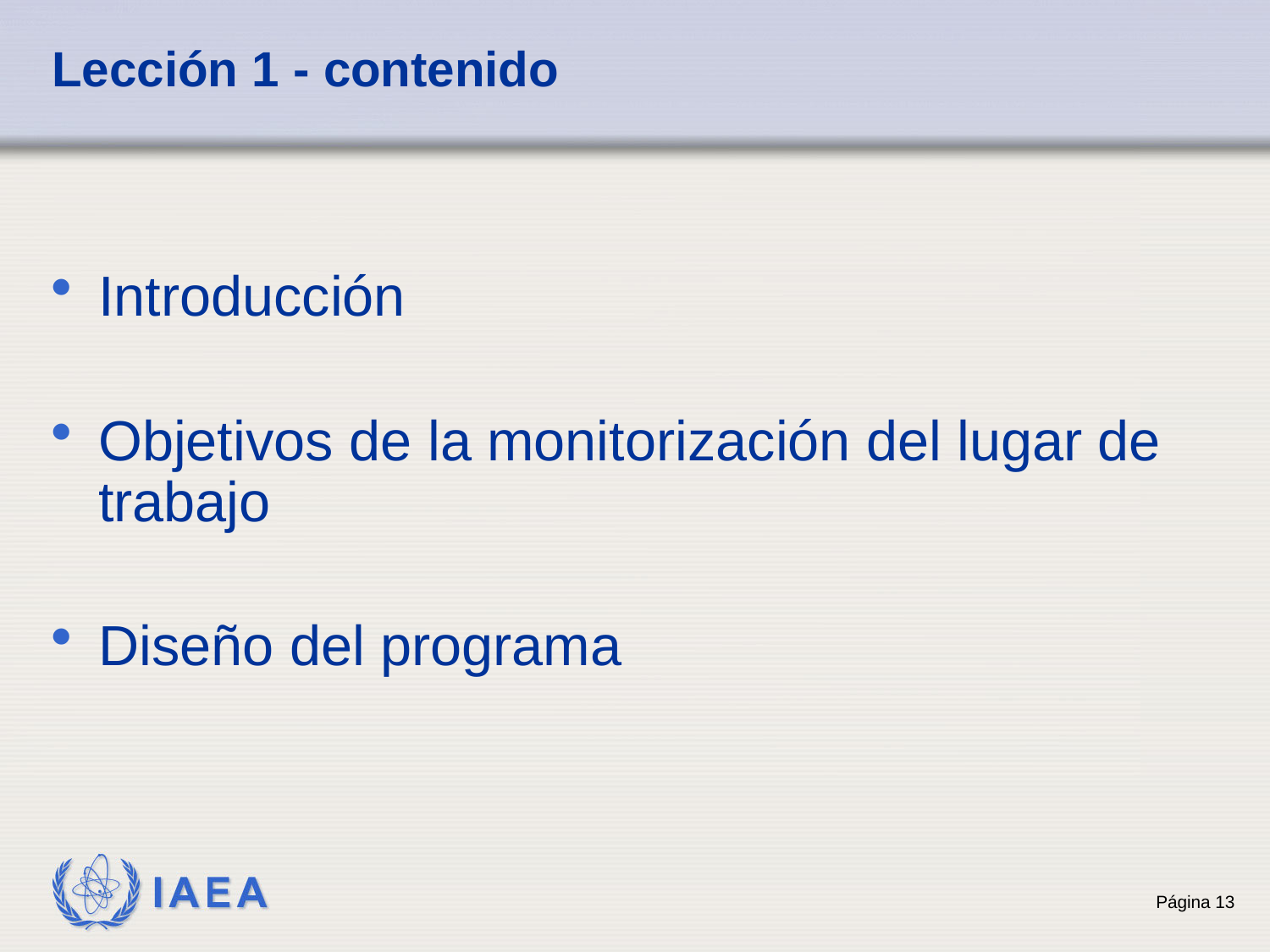

# Lección 1 - contenido
Introducción

Objetivos de la monitorización del lugar de trabajo

Diseño del programa

13